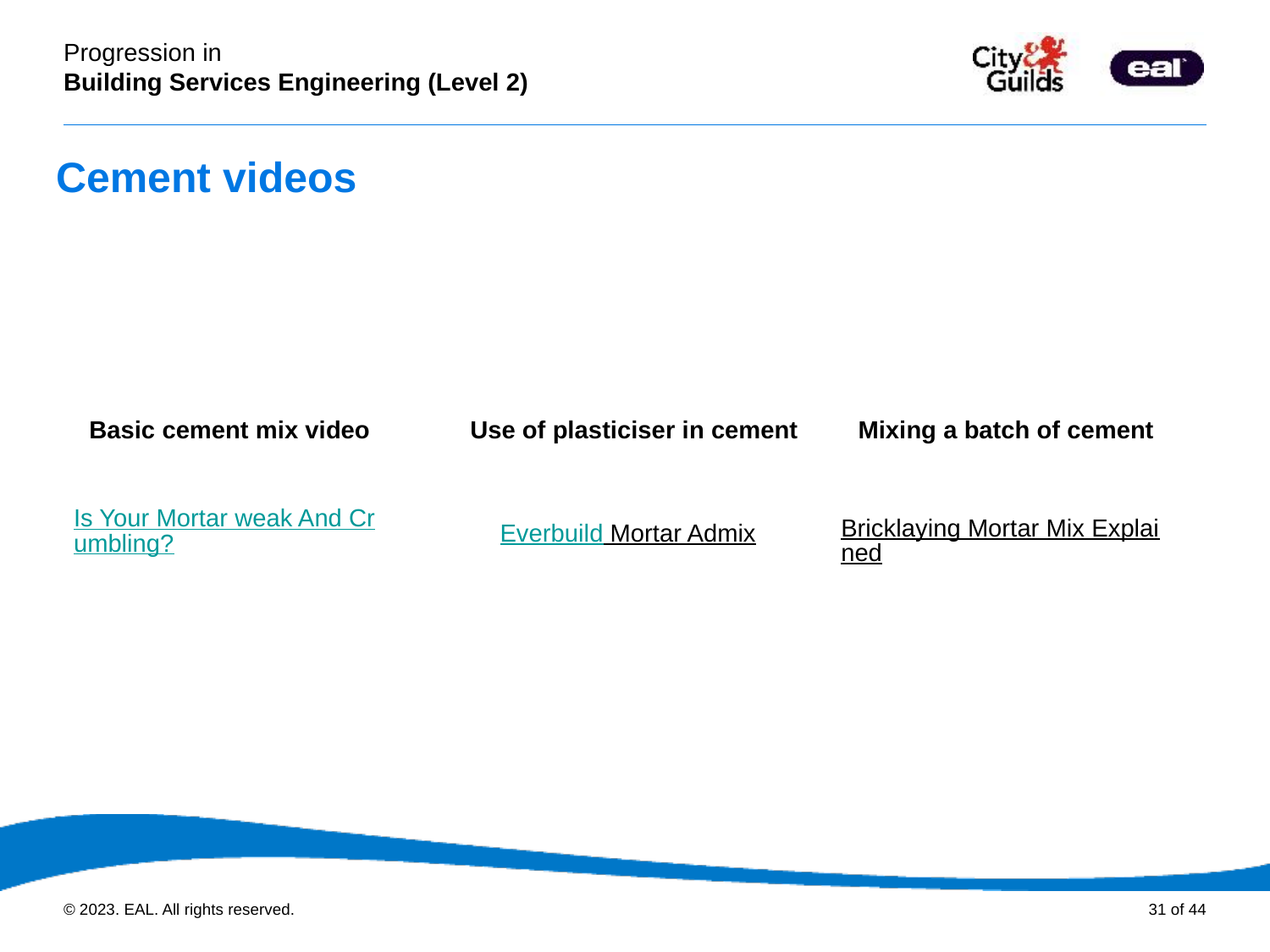

# Cement videos
Basic cement mix video 	Use of plasticiser in cement    	 Mixing a batch of cement

Is Your Mortar weak And Crumbling?
Bricklaying Mortar Mix Explained
Everbuild Mortar Admix